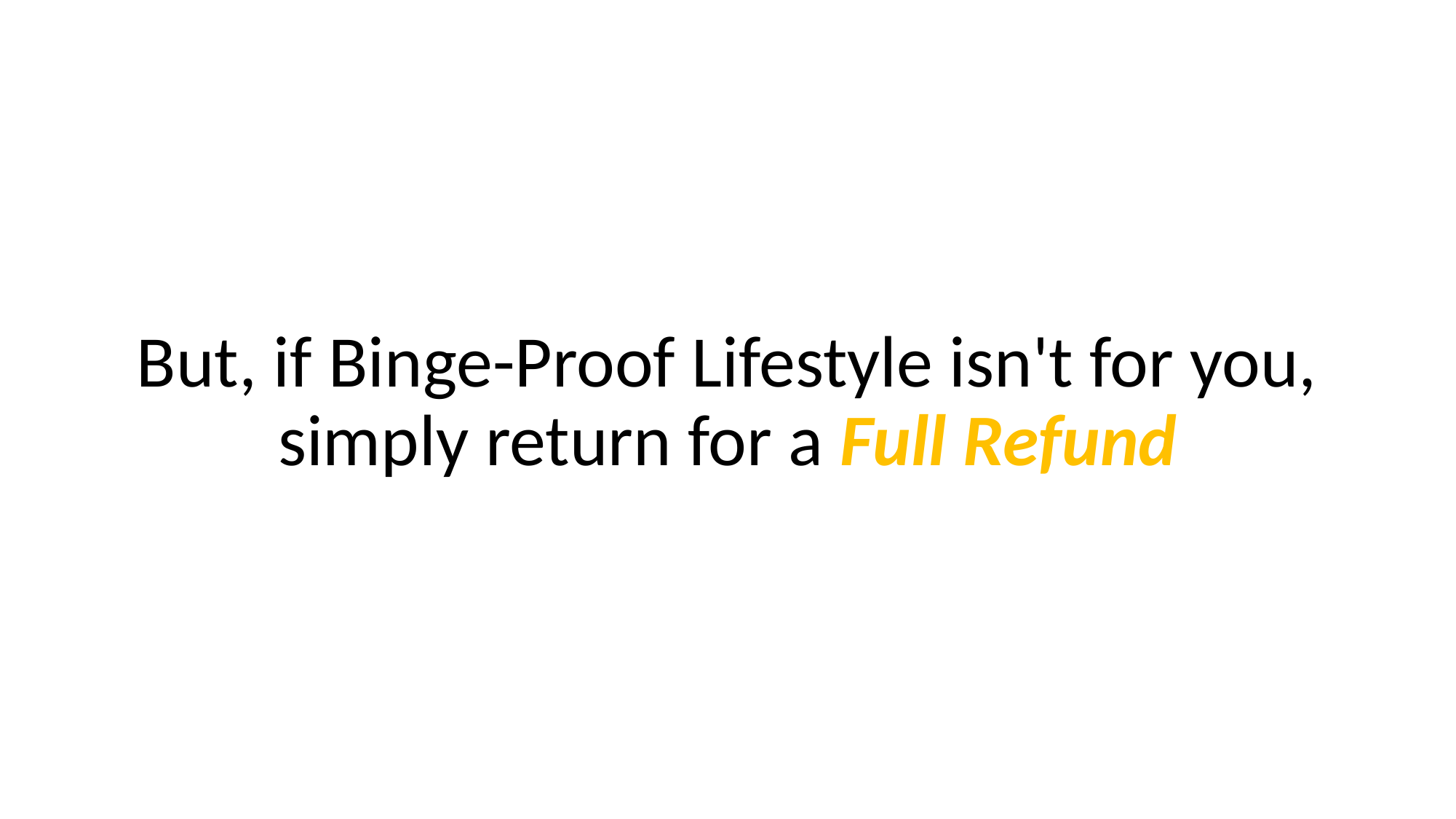

But, if Binge-Proof Lifestyle isn't for you, simply return for a Full Refund